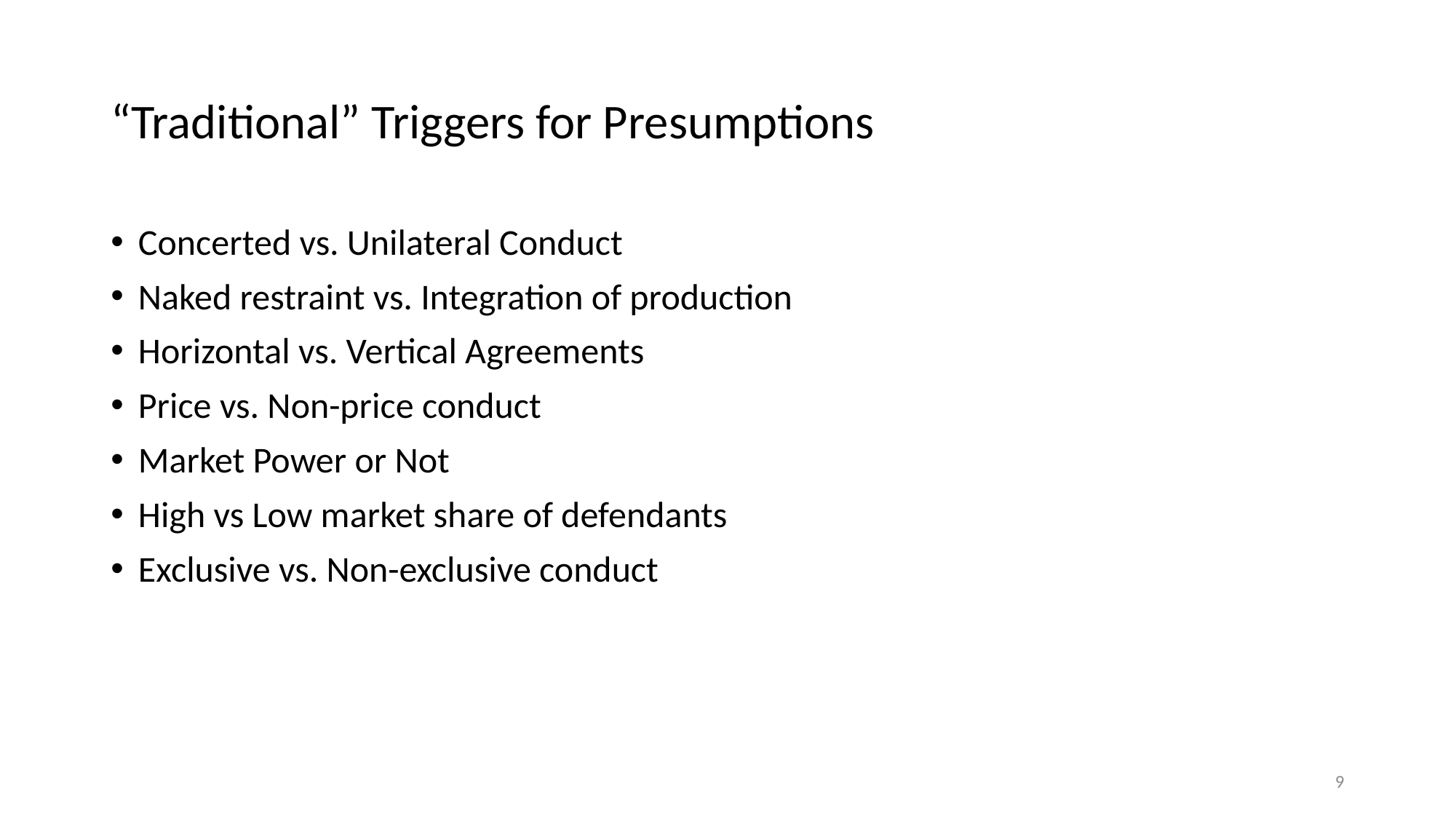

# “Traditional” Triggers for Presumptions
Concerted vs. Unilateral Conduct
Naked restraint vs. Integration of production
Horizontal vs. Vertical Agreements
Price vs. Non-price conduct
Market Power or Not
High vs Low market share of defendants
Exclusive vs. Non-exclusive conduct

9